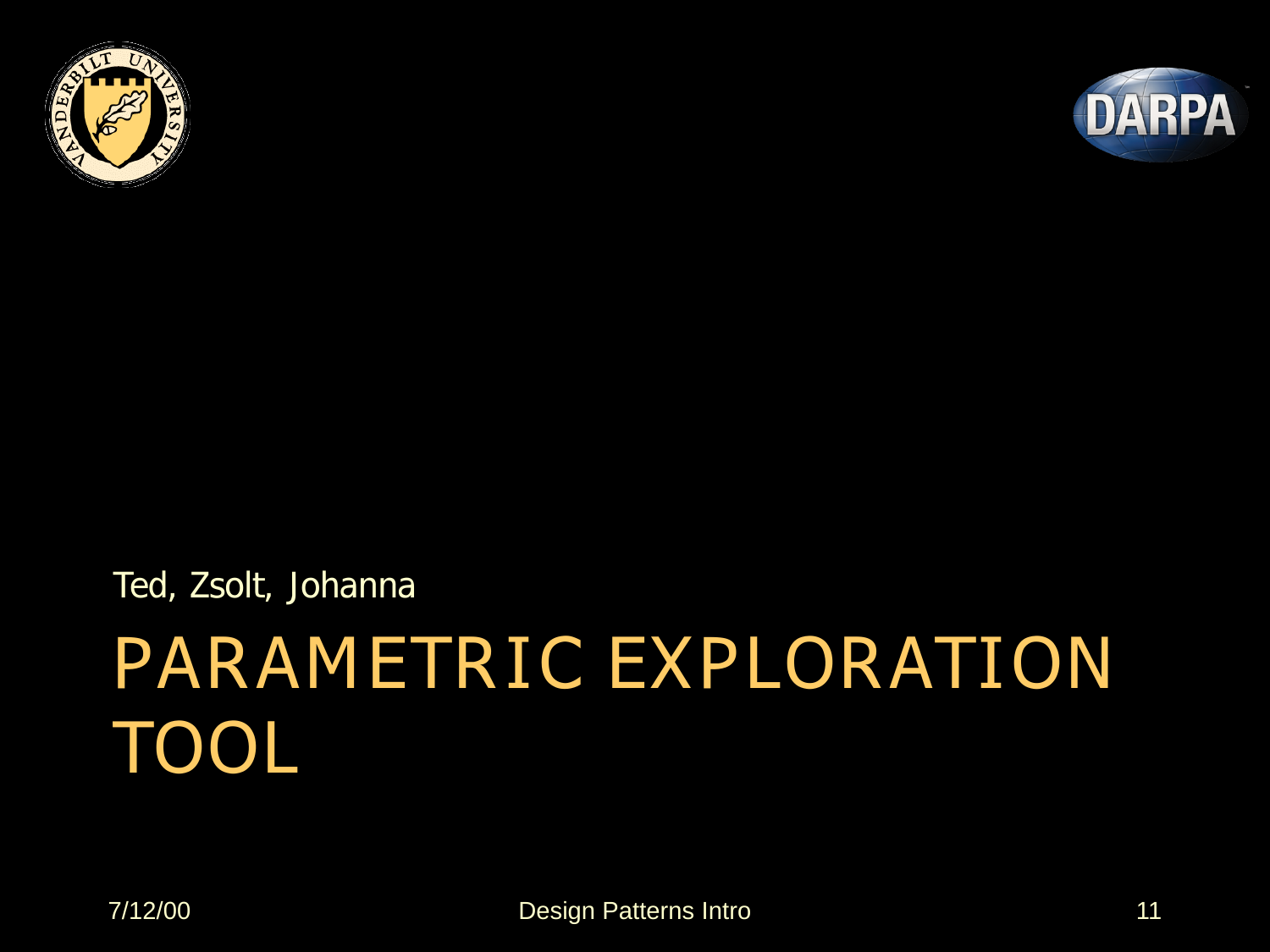

Ted, Zsolt, Johanna
# Parametric Exploration Tool
7/12/00
Design Patterns Intro
11